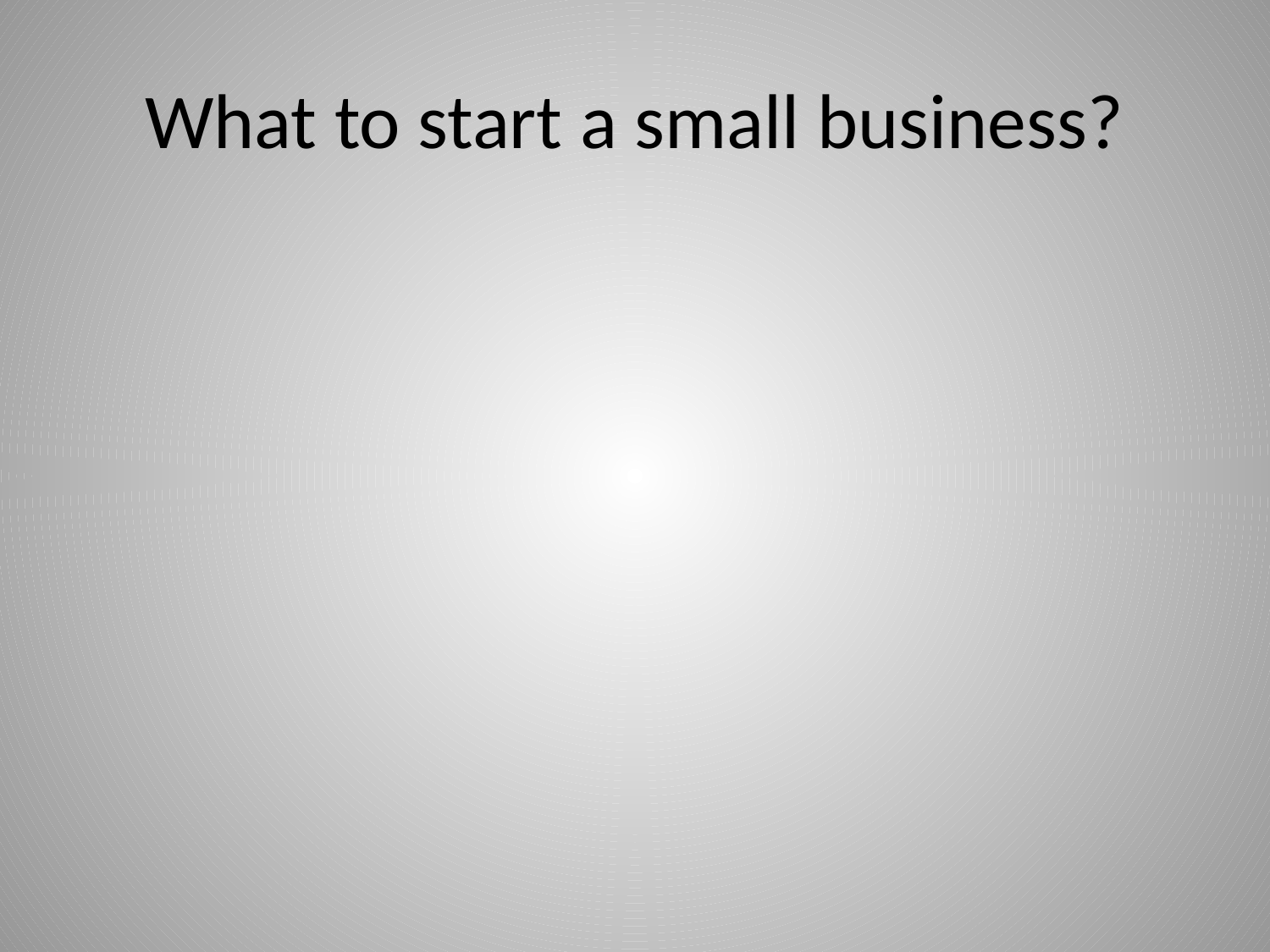

# What to start a small business?